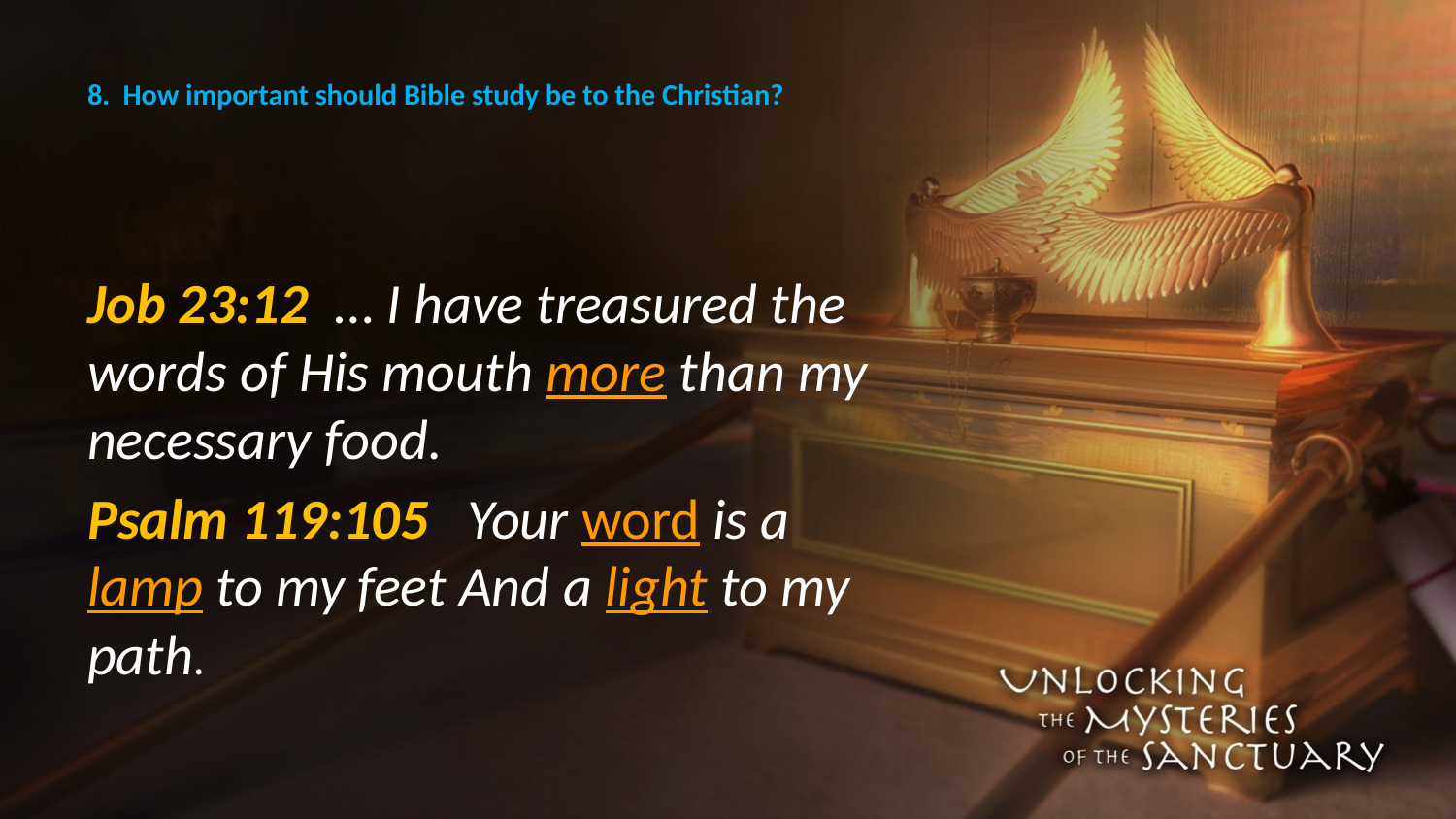

# 8.  How important should Bible study be to the Christian?

Job 23:12  … I have treasured the words of His mouth more than my necessary food.
Psalm 119:105   Your word is a lamp to my feet And a light to my path.